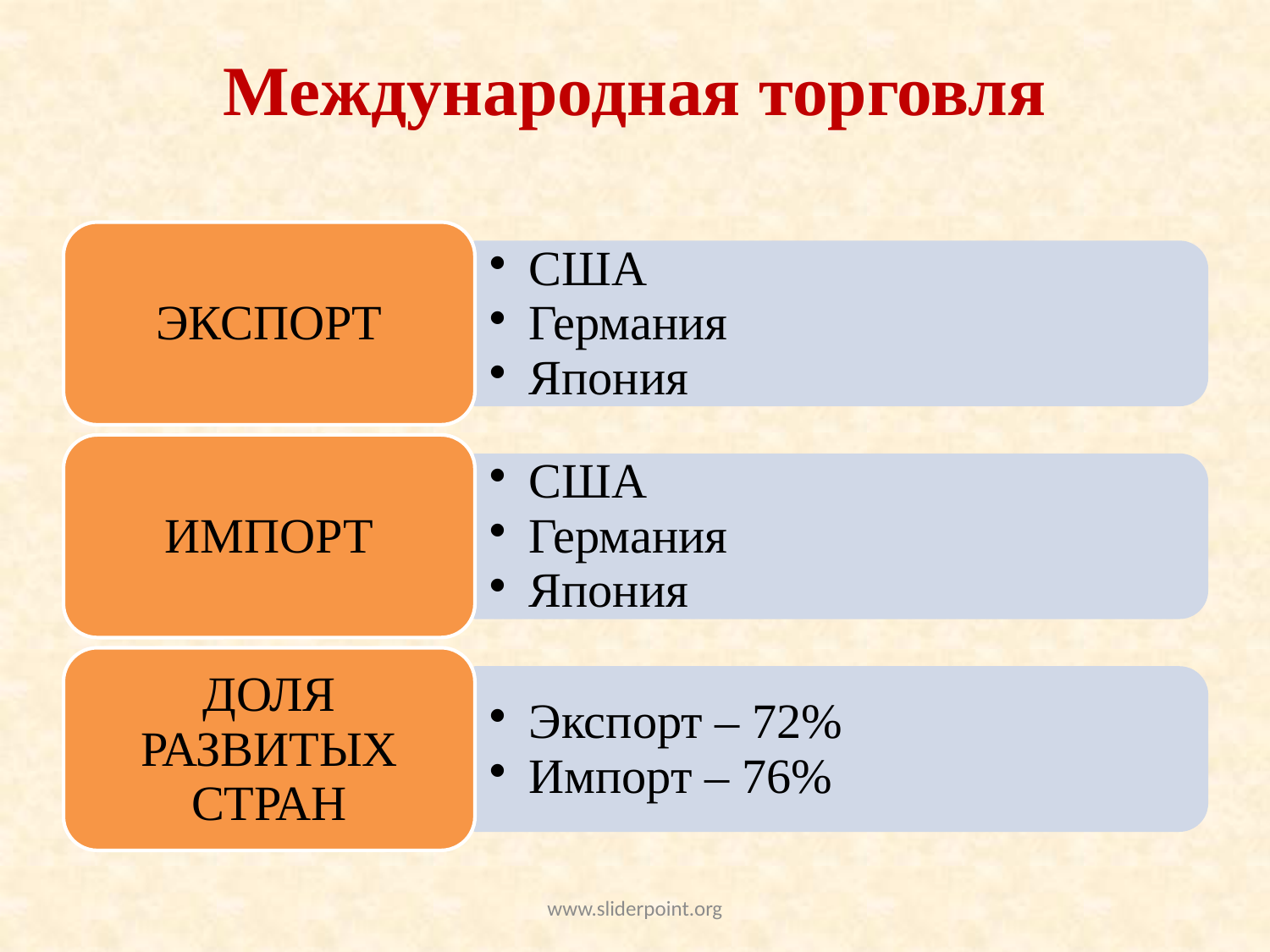

# Международная торговля
ЭКСПОРТ
Германия
ИМПОРТ
США
ДОЛЯ РАЗВИТЫХ СТРАН
Экспорт – 72%
Импорт – 76%
Япония
Германия
Япония
США
www.sliderpoint.org